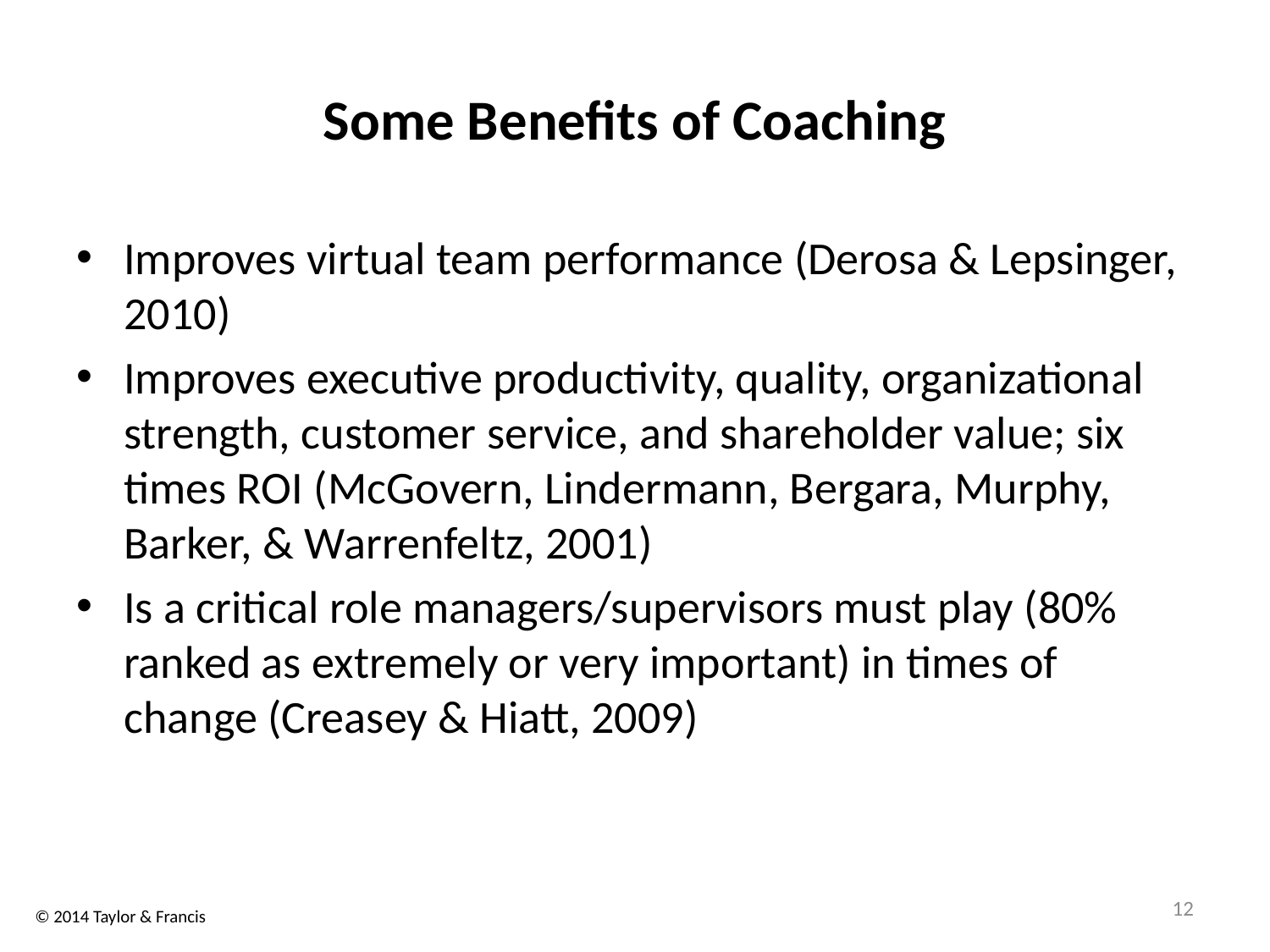

# Some Benefits of Coaching
Improves virtual team performance (Derosa & Lepsinger, 2010)
Improves executive productivity, quality, organizational strength, customer service, and shareholder value; six times ROI (McGovern, Lindermann, Bergara, Murphy, Barker, & Warrenfeltz, 2001)
Is a critical role managers/supervisors must play (80% ranked as extremely or very important) in times of change (Creasey & Hiatt, 2009)

12
© 2014 Taylor & Francis